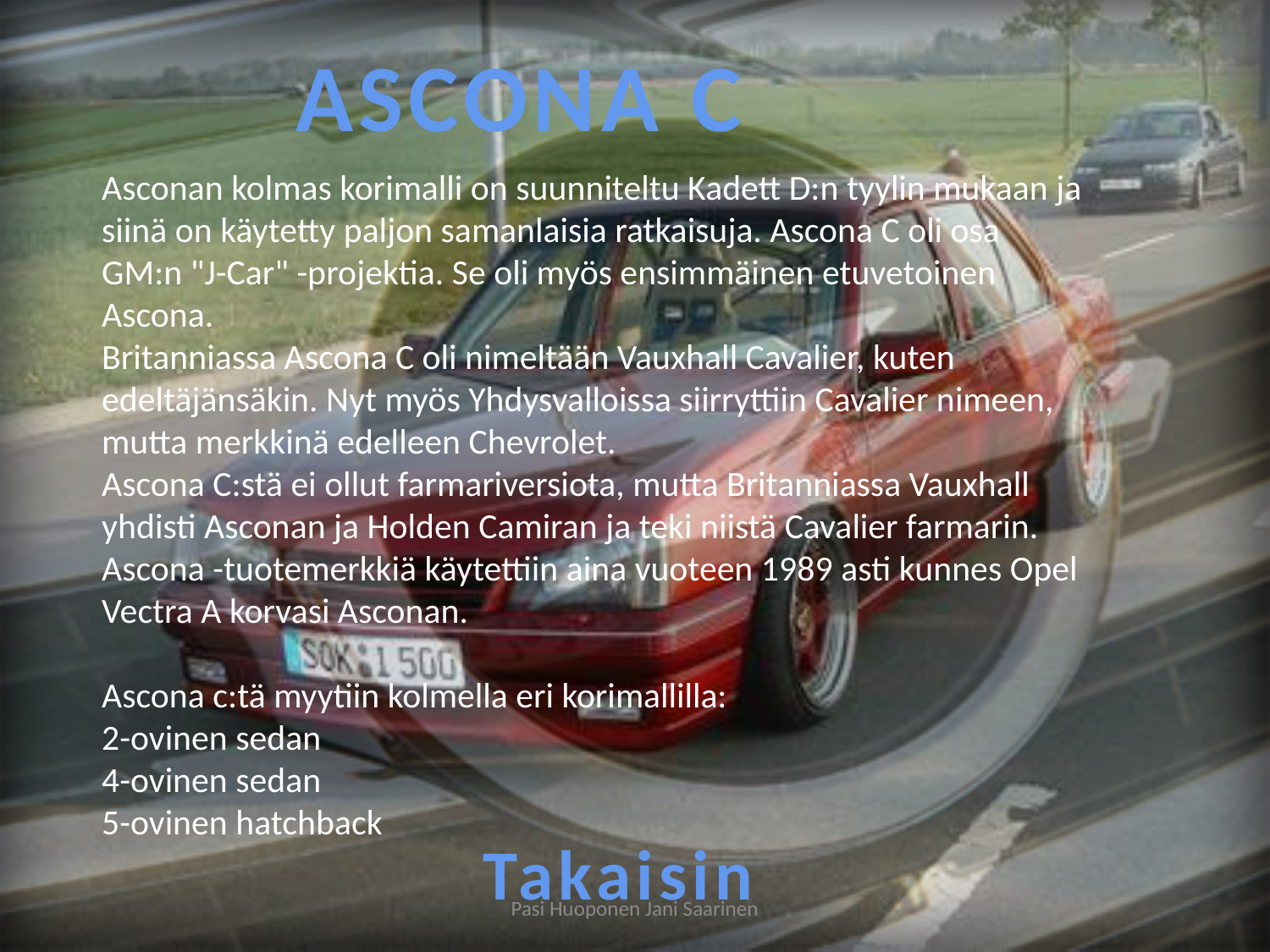

ASCONA C
Asconan kolmas korimalli on suunniteltu Kadett D:n tyylin mukaan ja siinä on käytetty paljon samanlaisia ratkaisuja. Ascona C oli osa GM:n "J-Car" -projektia. Se oli myös ensimmäinen etuvetoinen Ascona.
Britanniassa Ascona C oli nimeltään Vauxhall Cavalier, kuten edeltäjänsäkin. Nyt myös Yhdysvalloissa siirryttiin Cavalier nimeen, mutta merkkinä edelleen Chevrolet.
Ascona C:stä ei ollut farmariversiota, mutta Britanniassa Vauxhall yhdisti Asconan ja Holden Camiran ja teki niistä Cavalier farmarin. Ascona -tuotemerkkiä käytettiin aina vuoteen 1989 asti kunnes Opel Vectra A korvasi Asconan.

Ascona c:tä myytiin kolmella eri korimallilla:
2-ovinen sedan
4-ovinen sedan
5-ovinen hatchback

Takaisin
Pasi Huoponen Jani Saarinen